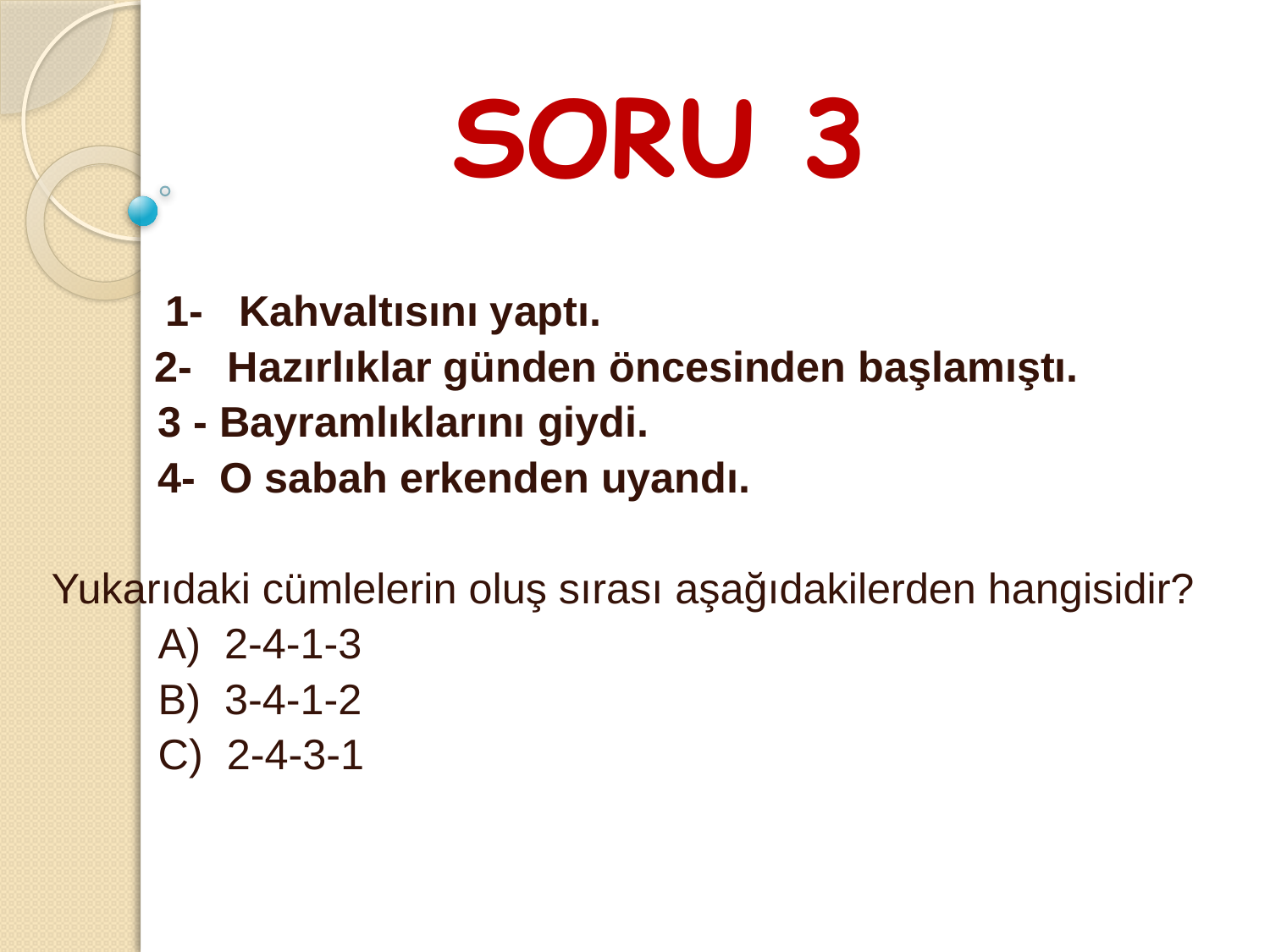

# SORU 3

         1-   Kahvaltısını yaptı.
         2-   Hazırlıklar günden öncesinden başlamıştı.
         3 - Bayramlıklarını giydi.
         4-  O sabah erkenden uyandı.

Yukarıdaki cümlelerin oluş sırası aşağıdakilerden hangisidir?
         A)  2-4-1-3
         B)  3-4-1-2
         C)  2-4-3-1